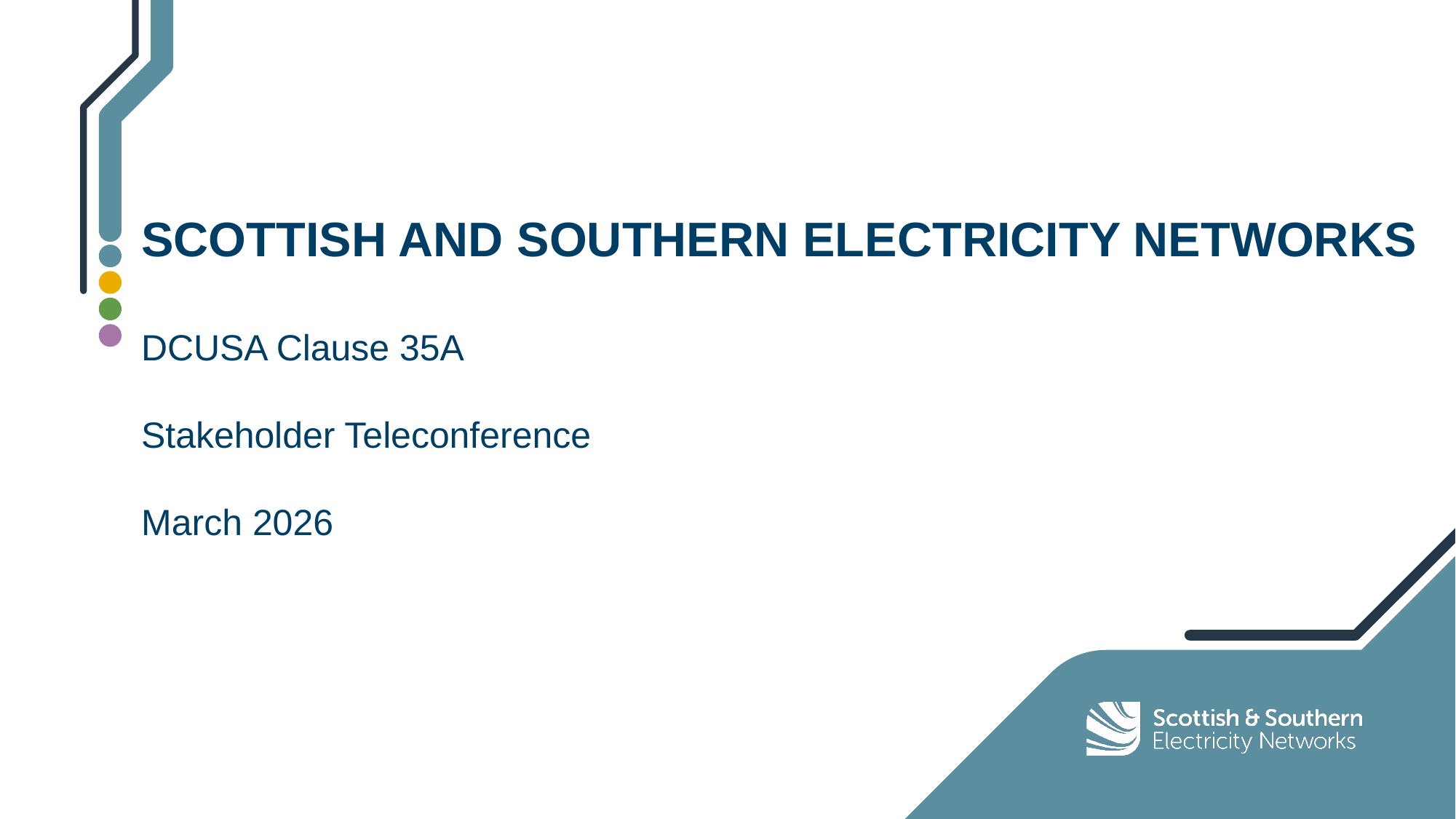

# Scottish and Southern Electricity Networks
DCUSA Clause 35A

Stakeholder Teleconference

March 2026